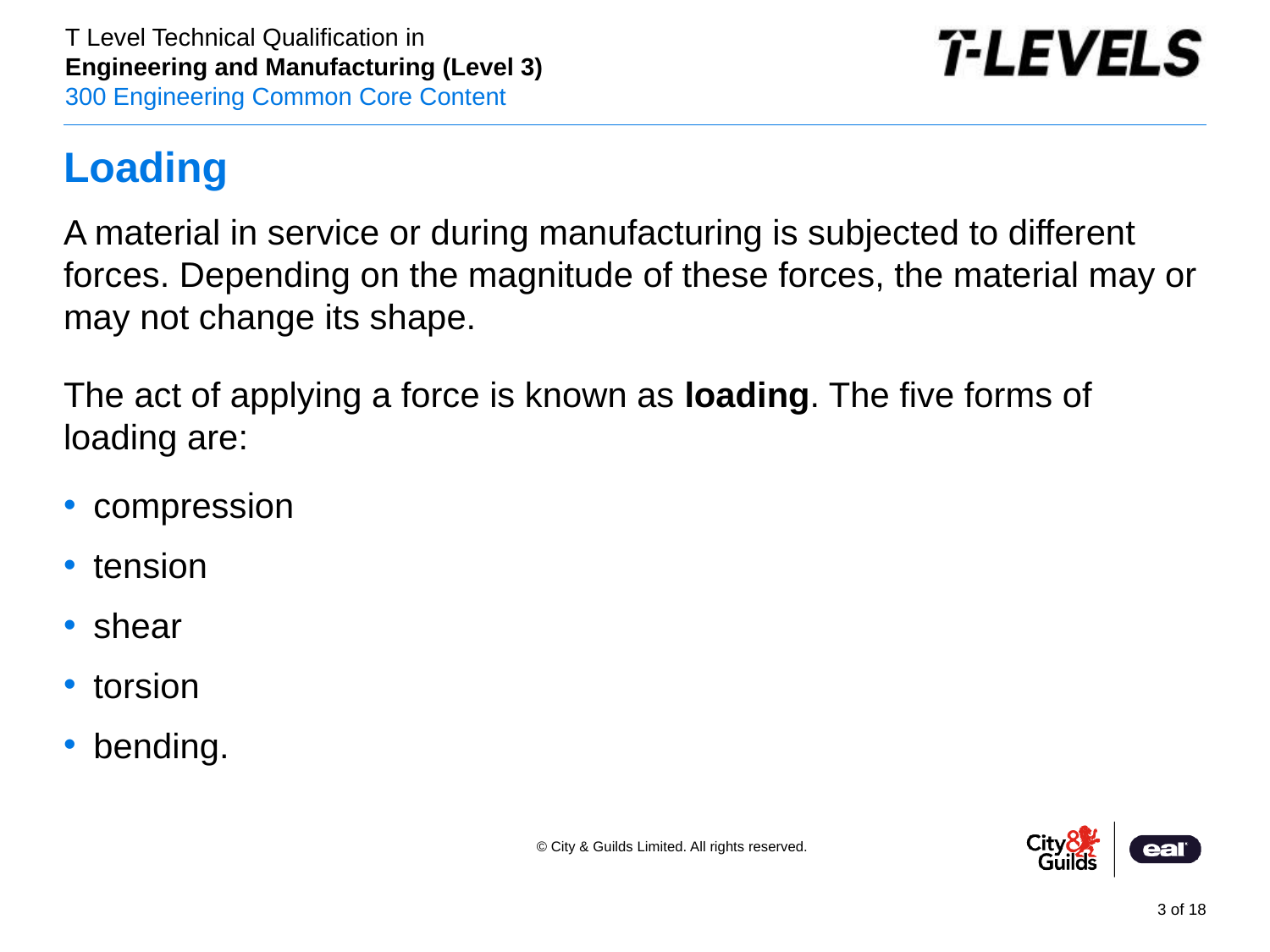

# Loading
A material in service or during manufacturing is subjected to different forces. Depending on the magnitude of these forces, the material may or may not change its shape.
The act of applying a force is known as loading. The five forms of loading are:
compression
tension
shear
torsion
bending.